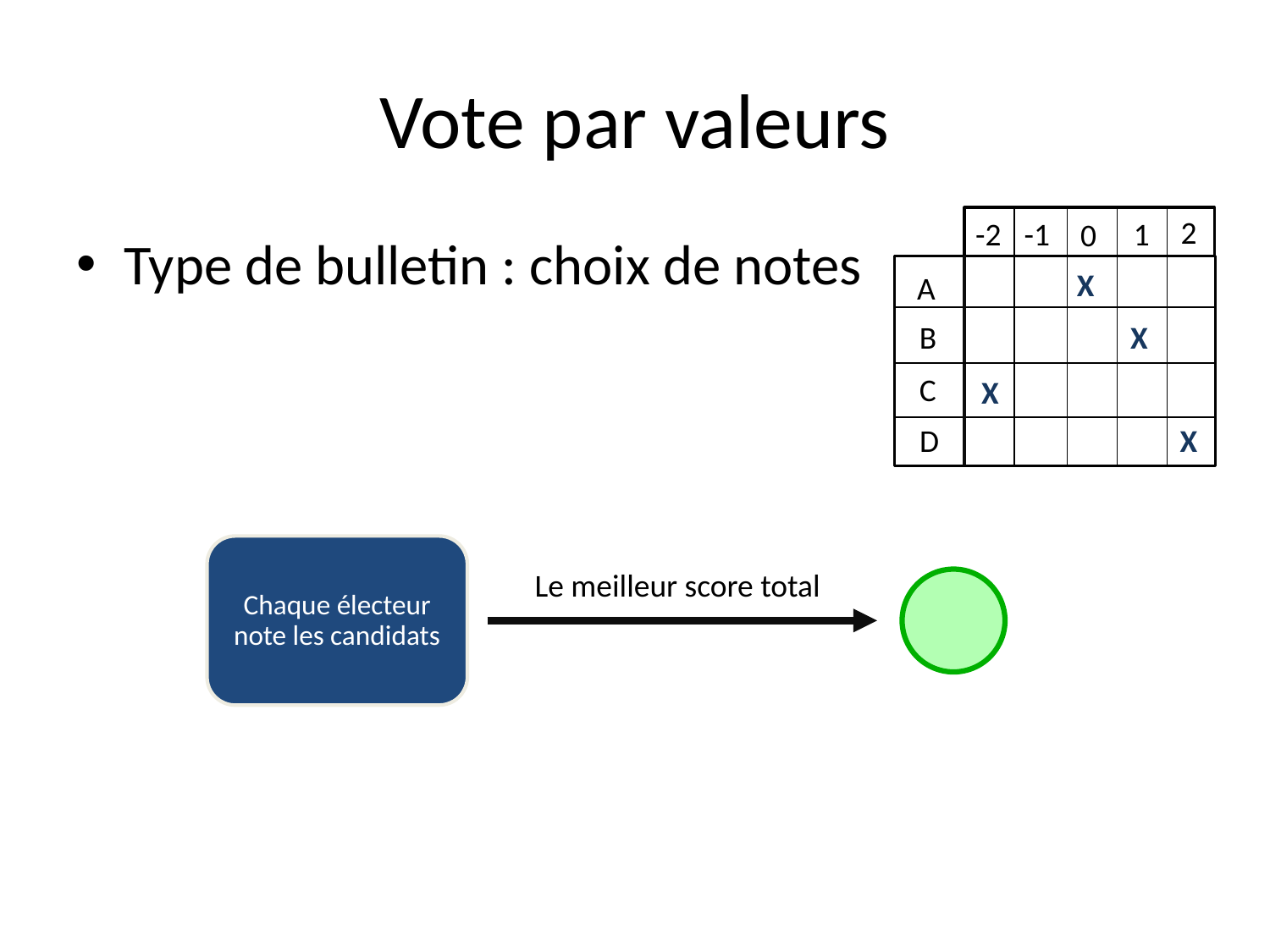

# Vote par valeurs
2

-1
1
-2
0

X
A
X
B
C
X
D
X
Type de bulletin : choix de notes

Chaque électeur note les candidats
Le meilleur score total